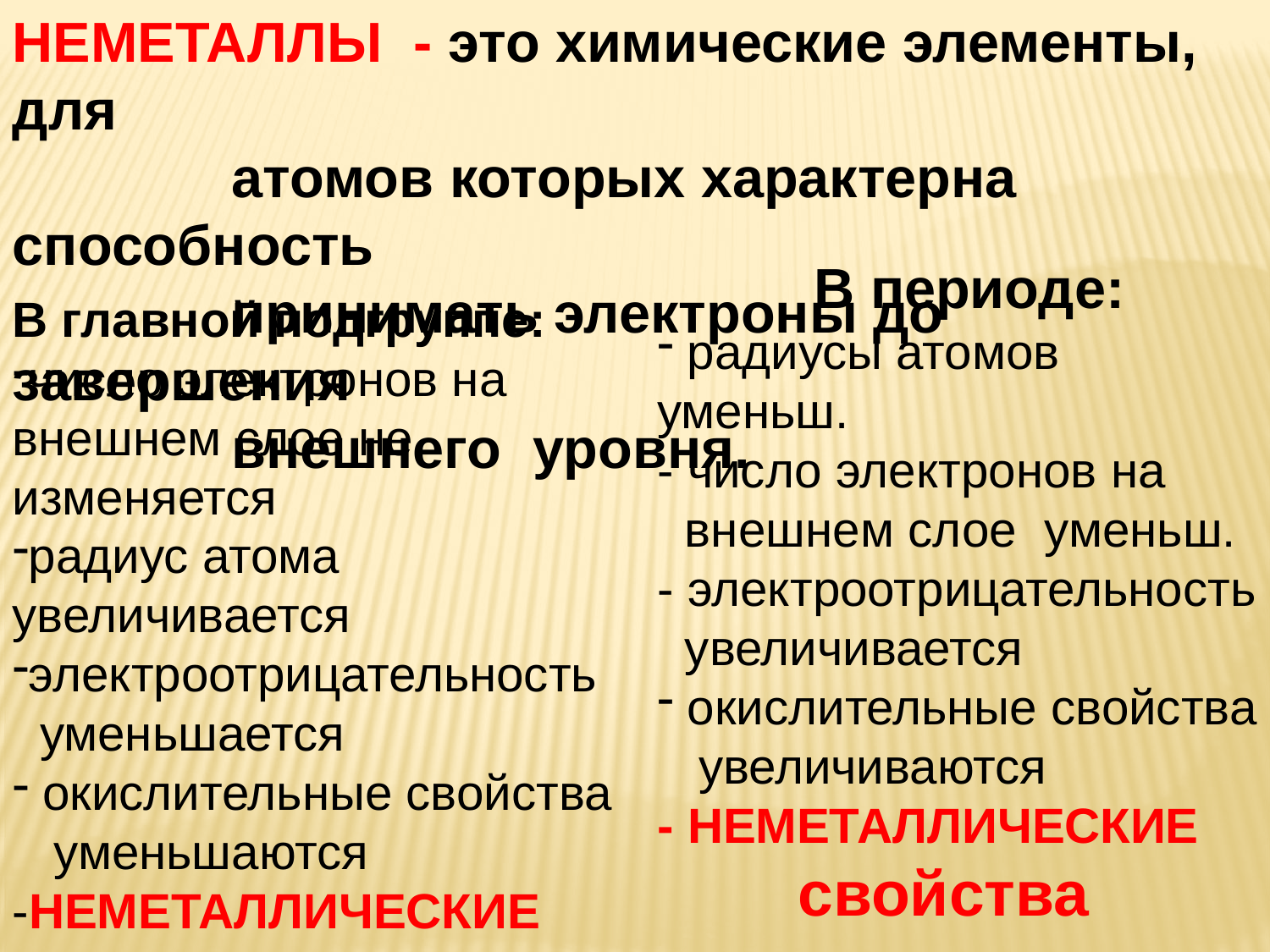

НЕМЕТАЛЛЫ  - это химические элементы, для
              атомов которых характерна способность
              принимать электроны до завершения
              внешнего  уровня.
          В периоде:
 радиусы атомов уменьш.
- число электронов на
  внешнем слое  уменьш.
- электроотрицательность
  увеличивается
 окислительные свойства
   увеличиваются
- НЕМЕТАЛЛИЧЕСКИЕ
        свойства
      УВЕЛИЧИВАЮТСЯ
В главной подгруппе:
число электронов на    внешнем слое не изменяется
радиус атома увеличивается
электроотрицательность
  уменьшается
 окислительные свойства
   уменьшаются
-НЕМЕТАЛЛИЧЕСКИЕ  свойства  УМЕНЬШАЮТСЯ